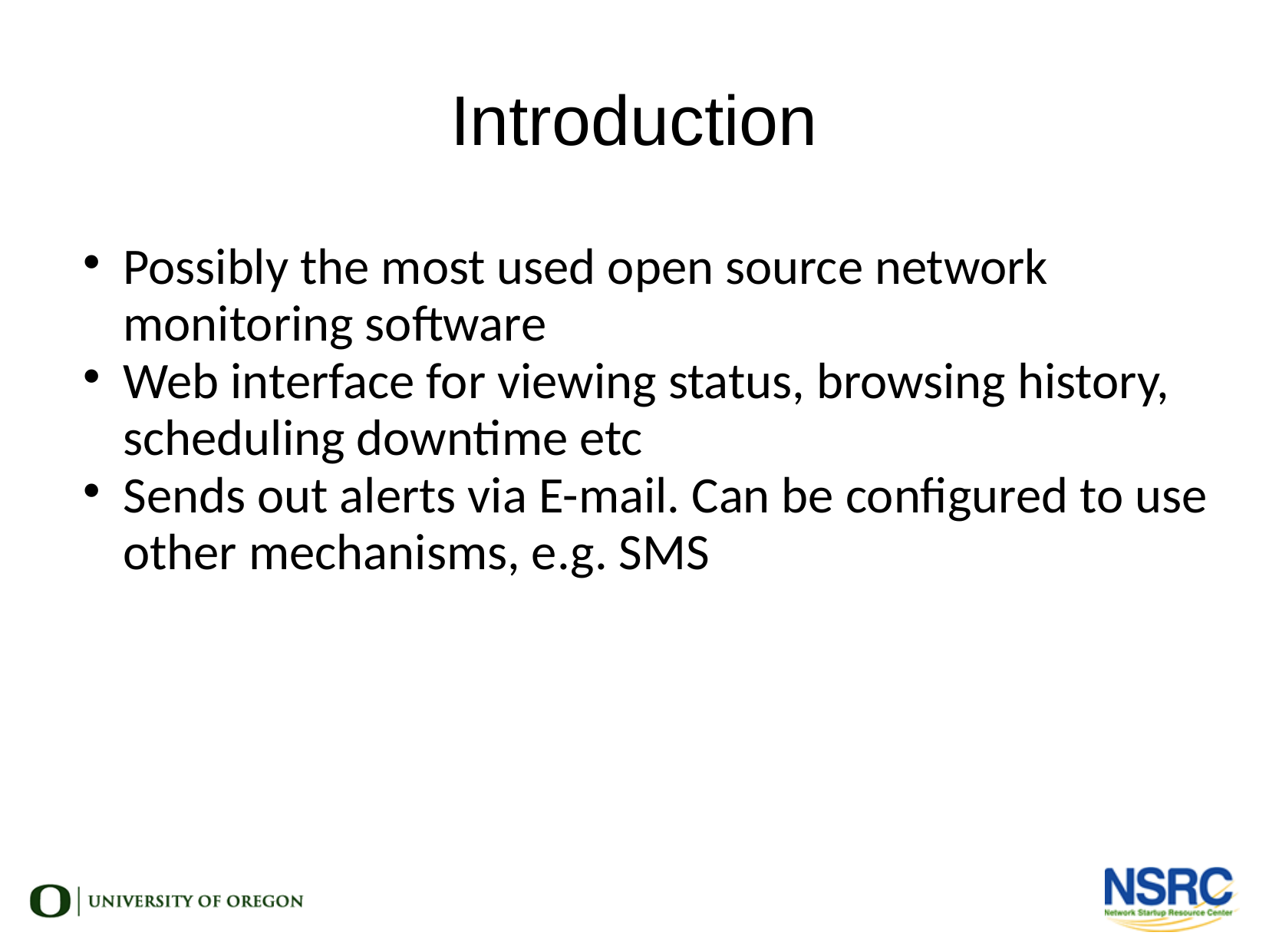

Introduction
Possibly the most used open source network monitoring software
Web interface for viewing status, browsing history, scheduling downtime etc
Sends out alerts via E-mail. Can be configured to use other mechanisms, e.g. SMS